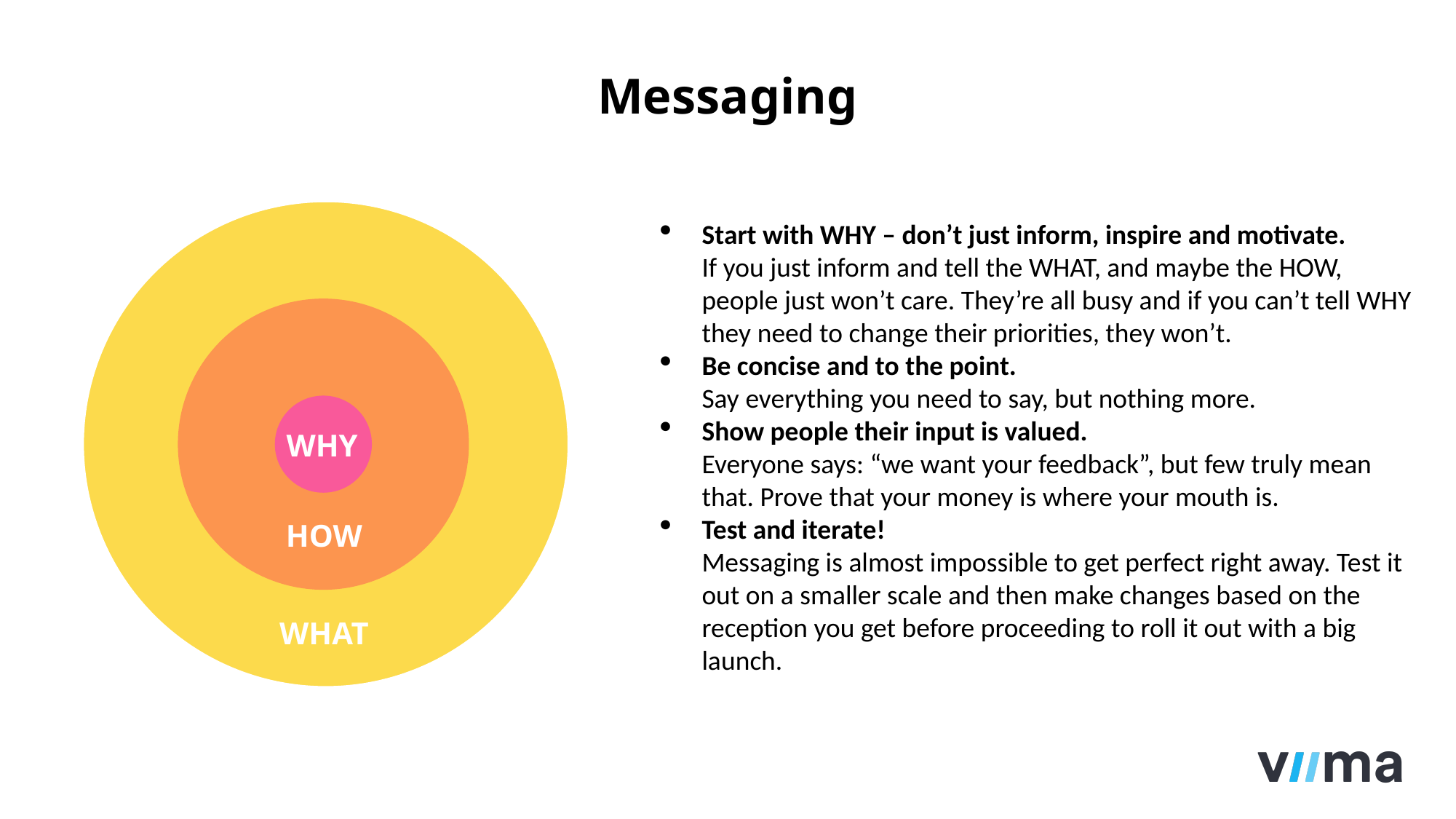

# Messaging
WHY
HOW
WHAT
Start with WHY – don’t just inform, inspire and motivate.
If you just inform and tell the WHAT, and maybe the HOW, people just won’t care. They’re all busy and if you can’t tell WHY they need to change their priorities, they won’t.
Be concise and to the point.
Say everything you need to say, but nothing more.
Show people their input is valued.
Everyone says: “we want your feedback”, but few truly mean that. Prove that your money is where your mouth is.
Test and iterate!
Messaging is almost impossible to get perfect right away. Test it out on a smaller scale and then make changes based on the reception you get before proceeding to roll it out with a big launch.